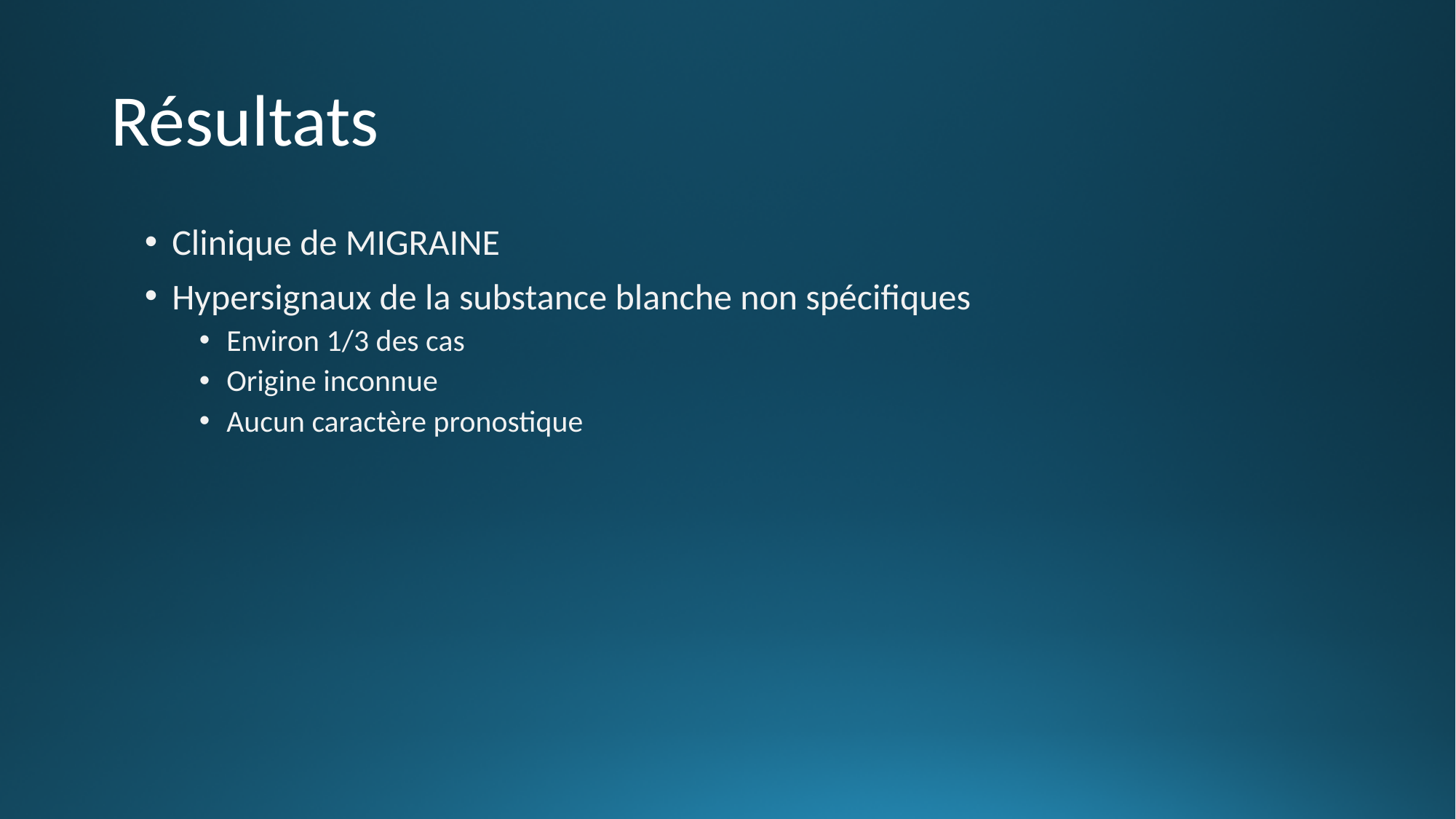

# Résultats
Clinique de MIGRAINE
Hypersignaux de la substance blanche non spécifiques
Environ 1/3 des cas
Origine inconnue
Aucun caractère pronostique